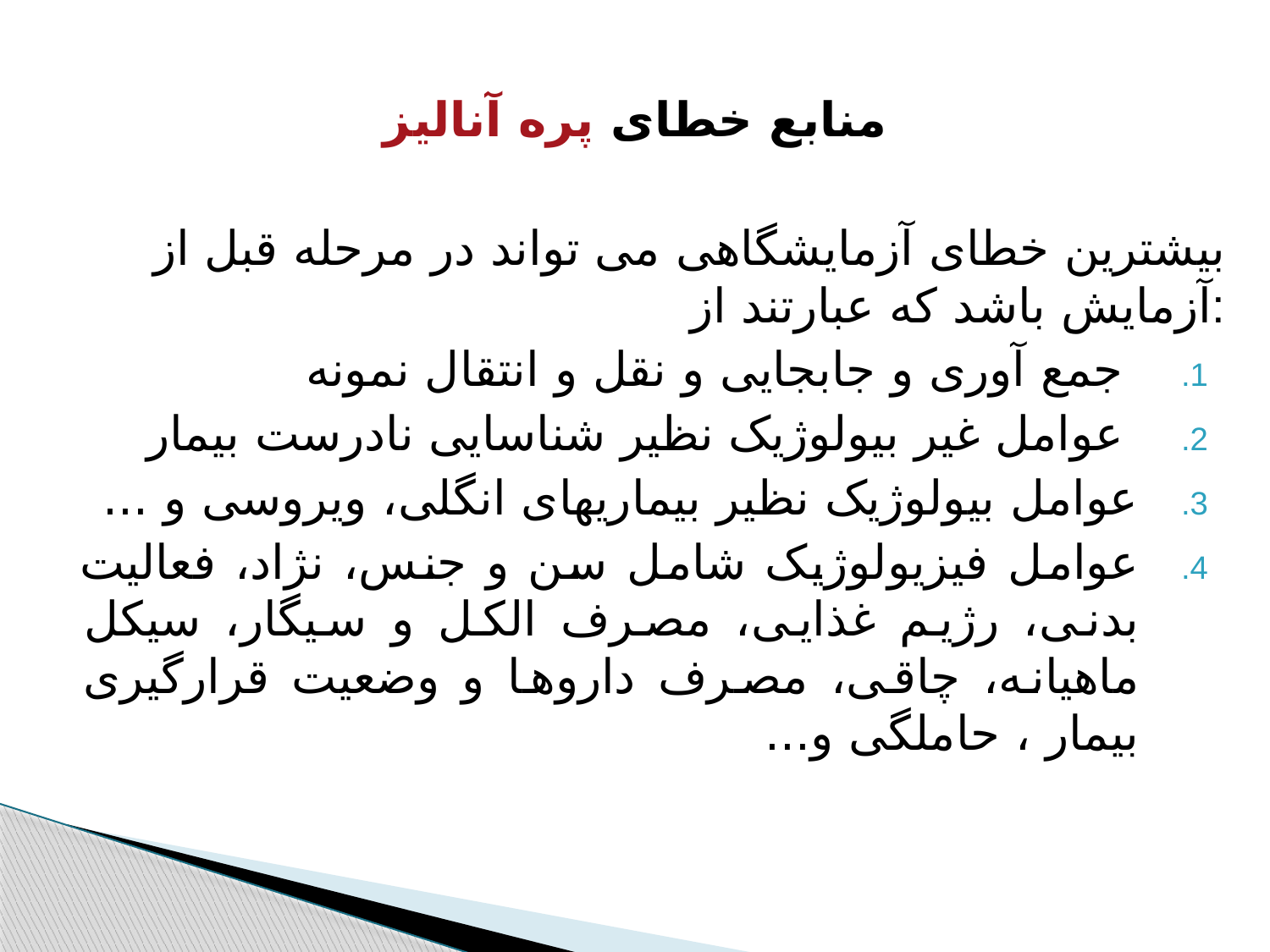

# منابع خطای پره آنالیز
  بیشترین خطای آزمایشگاهی می تواند در مرحله قبل از آزمایش باشد که عبارتند از:
 جمع آوری و جابجایی و نقل و انتقال نمونه
 عوامل غیر بیولوژیک نظیر شناسایی نادرست بیمار
عوامل بیولوژیک نظیر بیماریهای انگلی، ویروسی و ...
عوامل فیزیولوژیک شامل سن و جنس، نژاد، فعالیت بدنی، رژیم غذایی، مصرف الکل و سیگار، سیکل ماهیانه، چاقی، مصرف داروها و وضعیت قرارگیری بیمار ، حاملگی و...